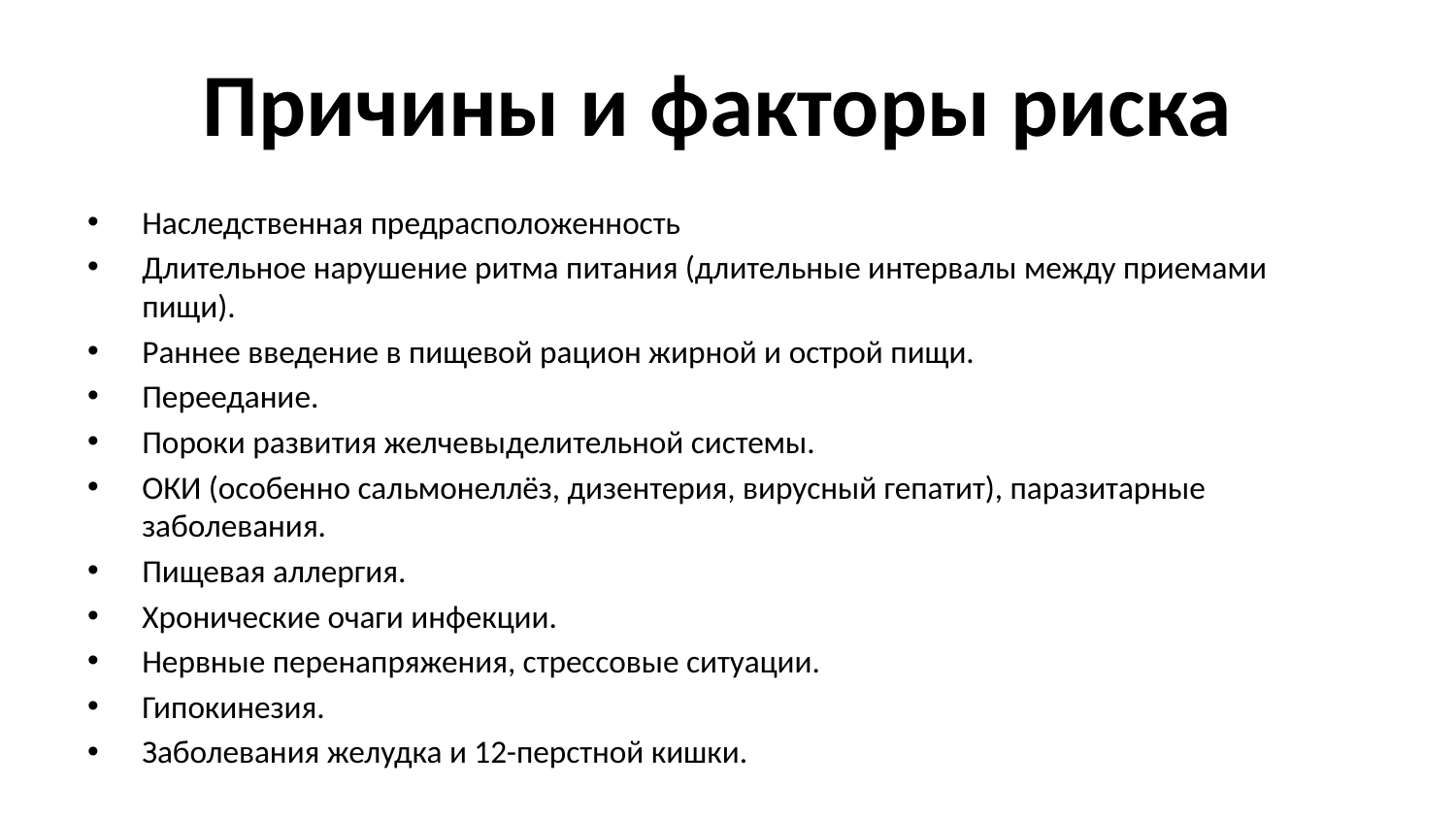

# Причины и факторы риска
Наследственная предрасположенность
Длительное нарушение ритма питания (длительные интервалы между приемами пищи).
Раннее введение в пищевой рацион жирной и острой пищи.
Переедание.
Пороки развития желчевыделительной системы.
ОКИ (особенно сальмонеллёз, дизентерия, вирусный гепатит), паразитарные заболевания.
Пищевая аллергия.
Хронические очаги инфекции.
Нервные перенапряжения, стрессовые ситуации.
Гипокинезия.
Заболевания желудка и 12-перстной кишки.